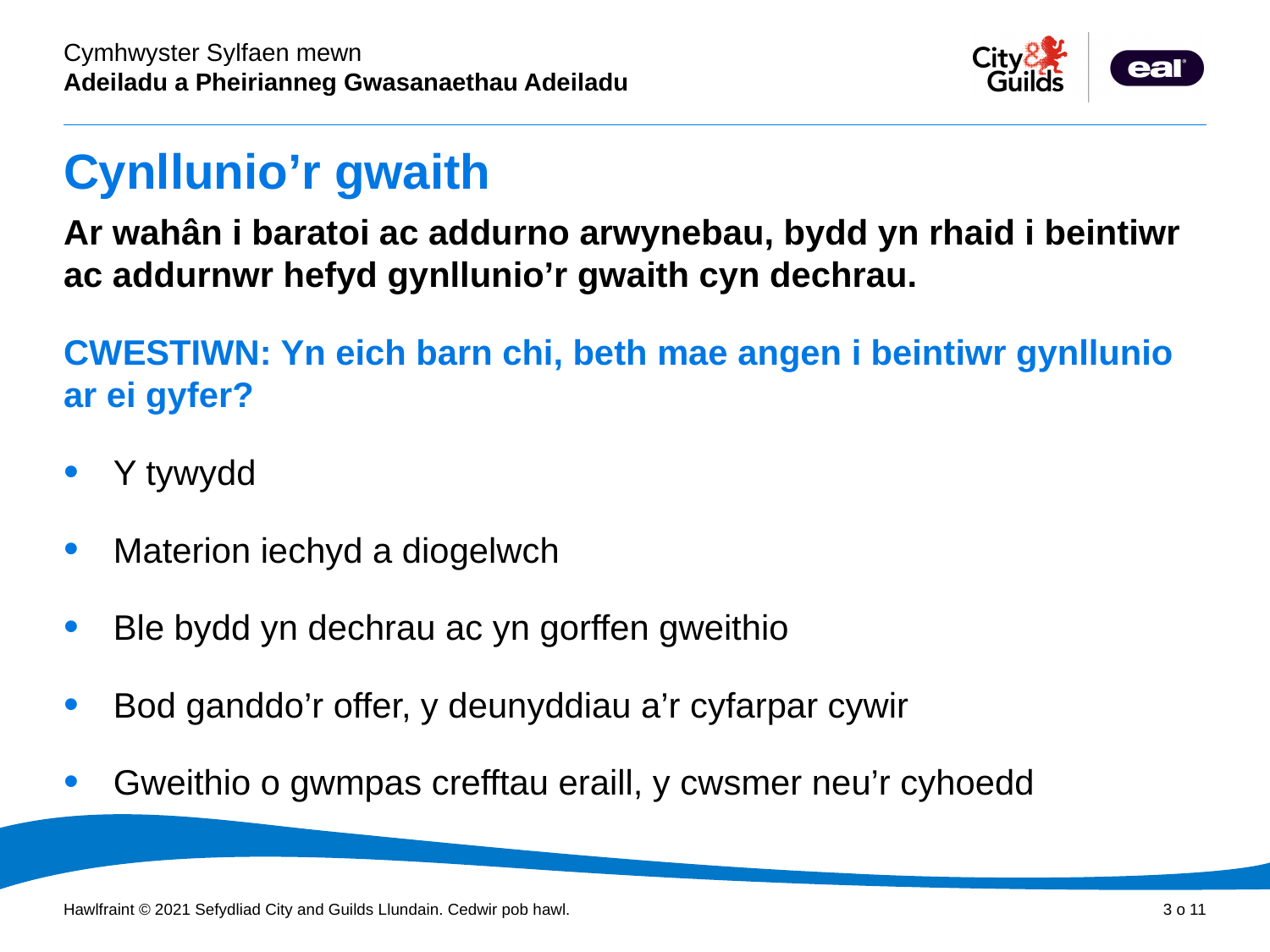

# Cynllunio’r gwaith
Ar wahân i baratoi ac addurno arwynebau, bydd yn rhaid i beintiwr ac addurnwr hefyd gynllunio’r gwaith cyn dechrau.
CWESTIWN: Yn eich barn chi, beth mae angen i beintiwr gynllunio ar ei gyfer?
Y tywydd
Materion iechyd a diogelwch
Ble bydd yn dechrau ac yn gorffen gweithio
Bod ganddo’r offer, y deunyddiau a’r cyfarpar cywir
Gweithio o gwmpas crefftau eraill, y cwsmer neu’r cyhoedd